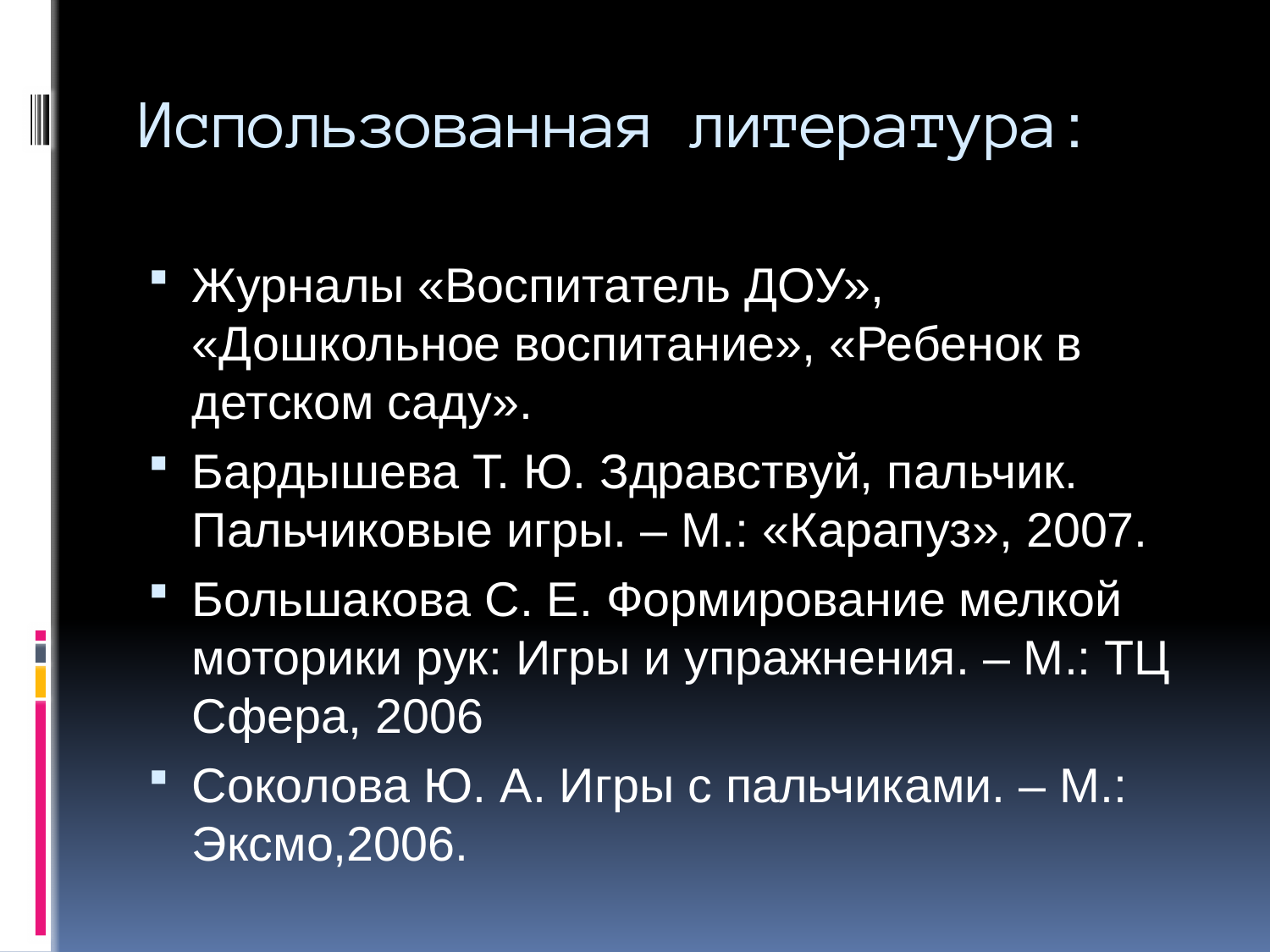

# Использованная литература:
Журналы «Воспитатель ДОУ», «Дошкольное воспитание», «Ребенок в детском саду».
Бардышева Т. Ю. Здравствуй, пальчик. Пальчиковые игры. – М.: «Карапуз», 2007.
Большакова С. Е. Формирование мелкой моторики рук: Игры и упражнения. – М.: ТЦ Сфера, 2006
Соколова Ю. А. Игры с пальчиками. – М.: Эксмо,2006.